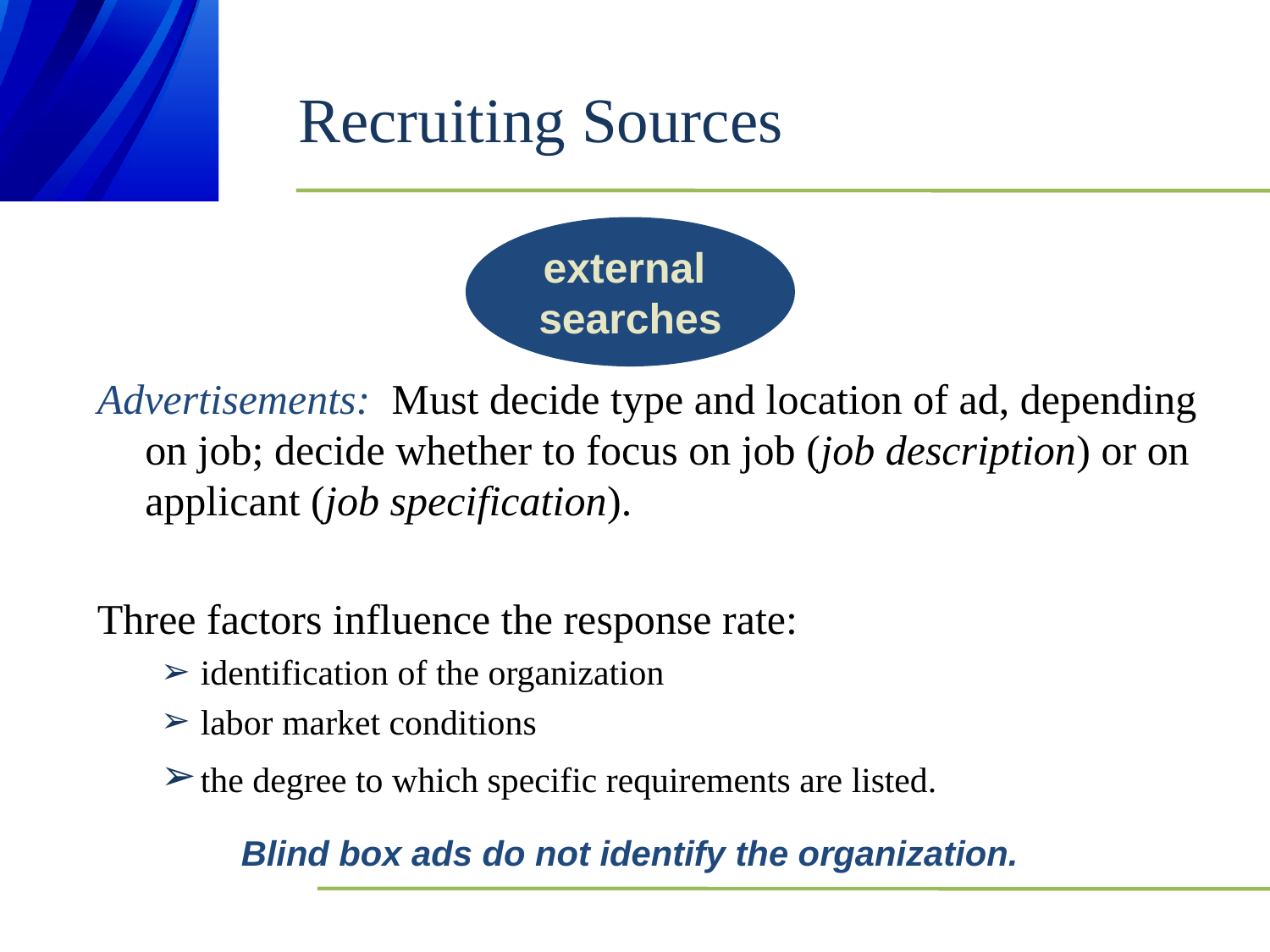

# Recruiting Sources
external
searches
Advertisements:  Must decide type and location of ad, depending on job; decide whether to focus on job (job description) or on applicant (job specification).

Three factors influence the response rate:
identification of the organization
labor market conditions
the degree to which specific requirements are listed.

Blind box ads do not identify the organization.